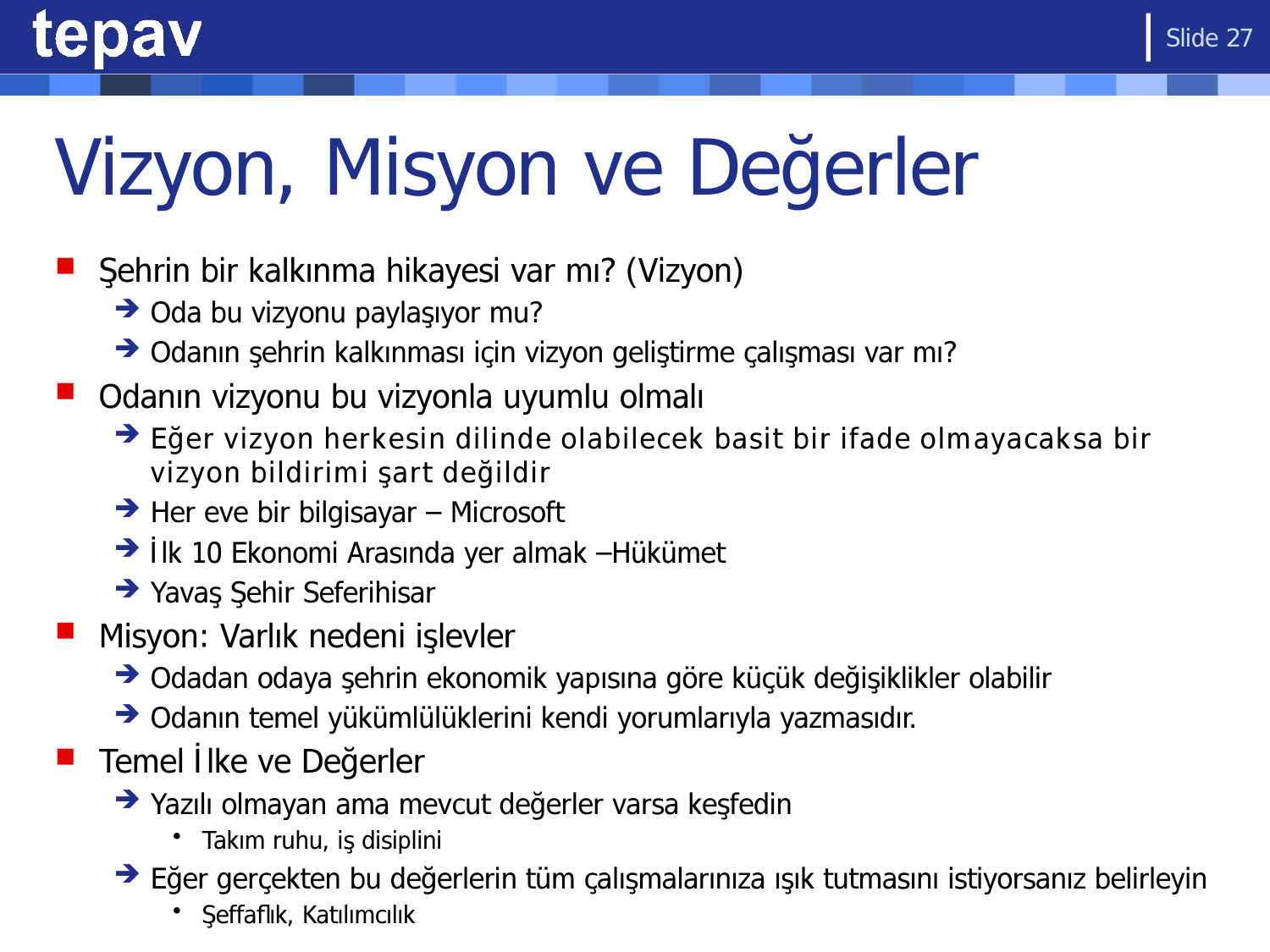

Slide 27
# Vizyon, Misyon ve Değerler
Şehrin bir kalkınma hikayesi var mı? (Vizyon)
Oda bu vizyonu paylaşıyor mu?
Odanın şehrin kalkınması için vizyon geliştirme çalışması var mı?
Odanın vizyonu bu vizyonla uyumlu olmalı
Eğer vizyon herkesin dilinde olabilecek basit bir ifade olmayacaksa bir vizyon bildirimi şart değildir
Her eve bir bilgisayar – Microsoft
İlk 10 Ekonomi Arasında yer almak –Hükümet
Yavaş Şehir Seferihisar
Misyon: Varlık nedeni işlevler
Odadan odaya şehrin ekonomik yapısına göre küçük değişiklikler olabilir
Odanın temel yükümlülüklerini kendi yorumlarıyla yazmasıdır.
Temel İlke ve Değerler
Yazılı olmayan ama mevcut değerler varsa keşfedin
Takım ruhu, iş disiplini
Eğer gerçekten bu değerlerin tüm çalışmalarınıza ışık tutmasını istiyorsanız belirleyin
Şeffaflık, Katılımcılık